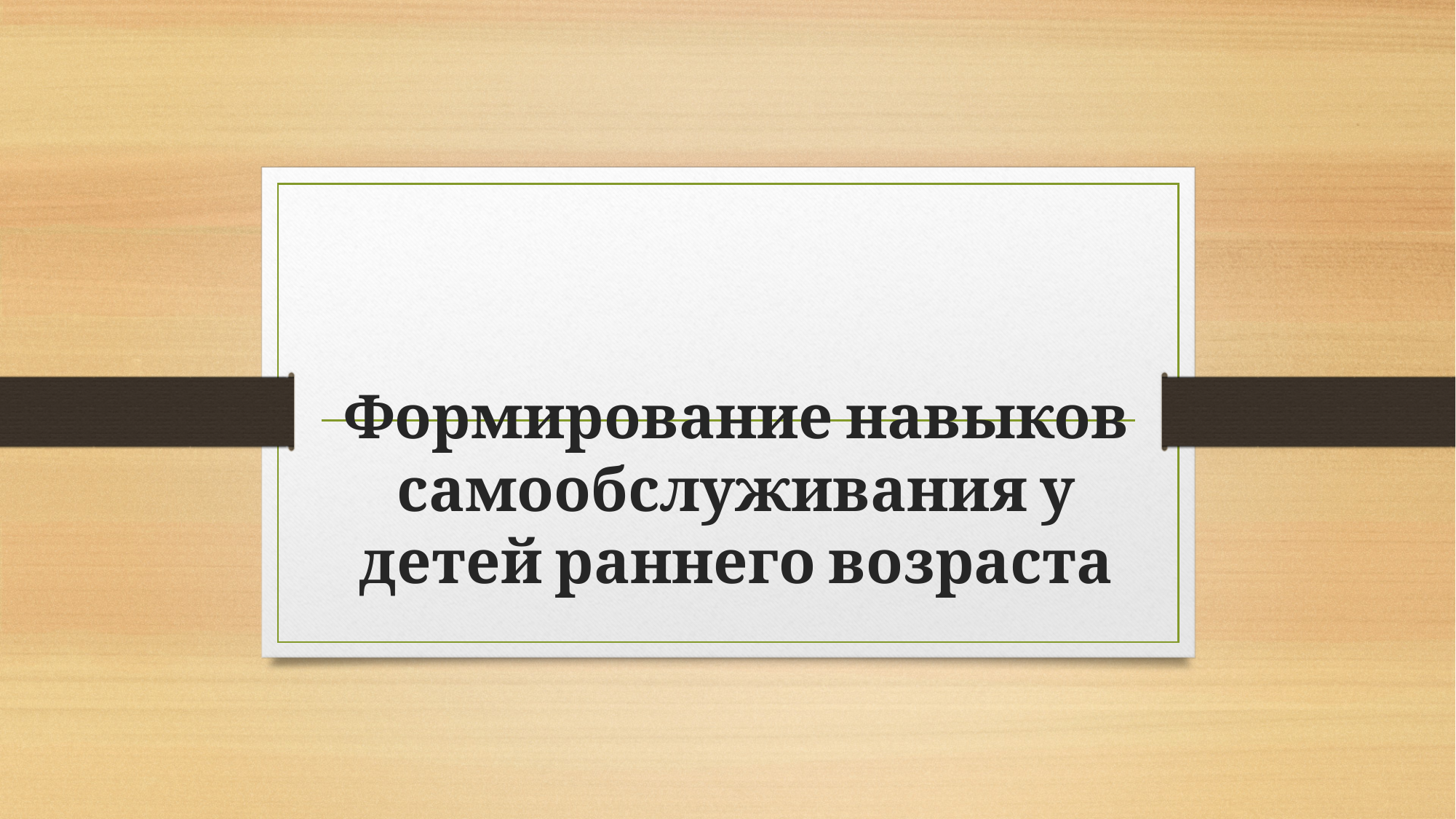

# Формирование навыков самообслуживания у детей раннего возраста